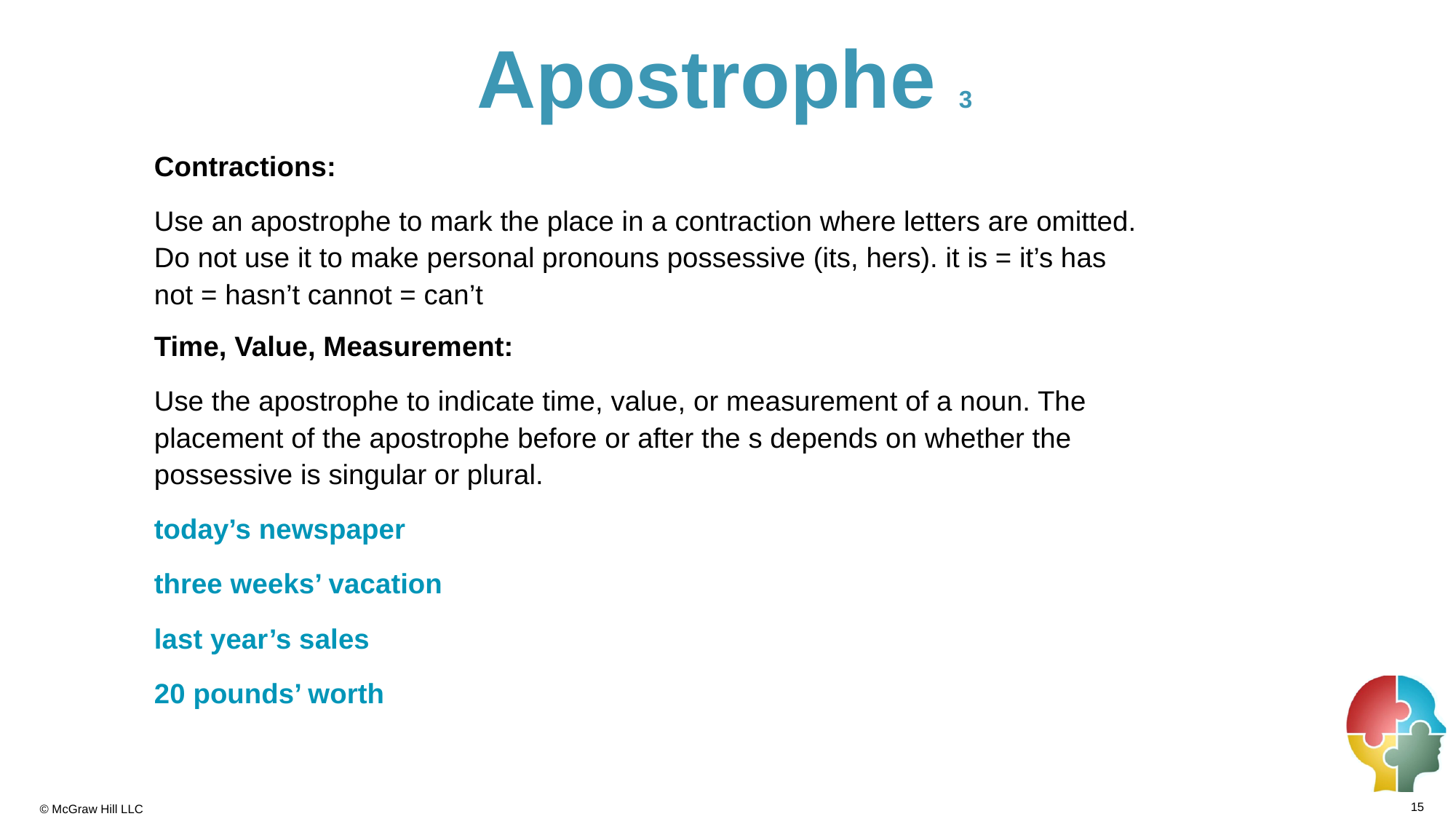

# Apostrophe 3
Contractions:
Use an apostrophe to mark the place in a contraction where letters are omitted. Do not use it to make personal pronouns possessive (its, hers). it is = it’s has not = hasn’t cannot = can’t
Time, Value, Measurement:
Use the apostrophe to indicate time, value, or measurement of a noun. The placement of the apostrophe before or after the s depends on whether the possessive is singular or plural.
today’s newspaper
three weeks’ vacation
last year’s sales
20 pounds’ worth
15